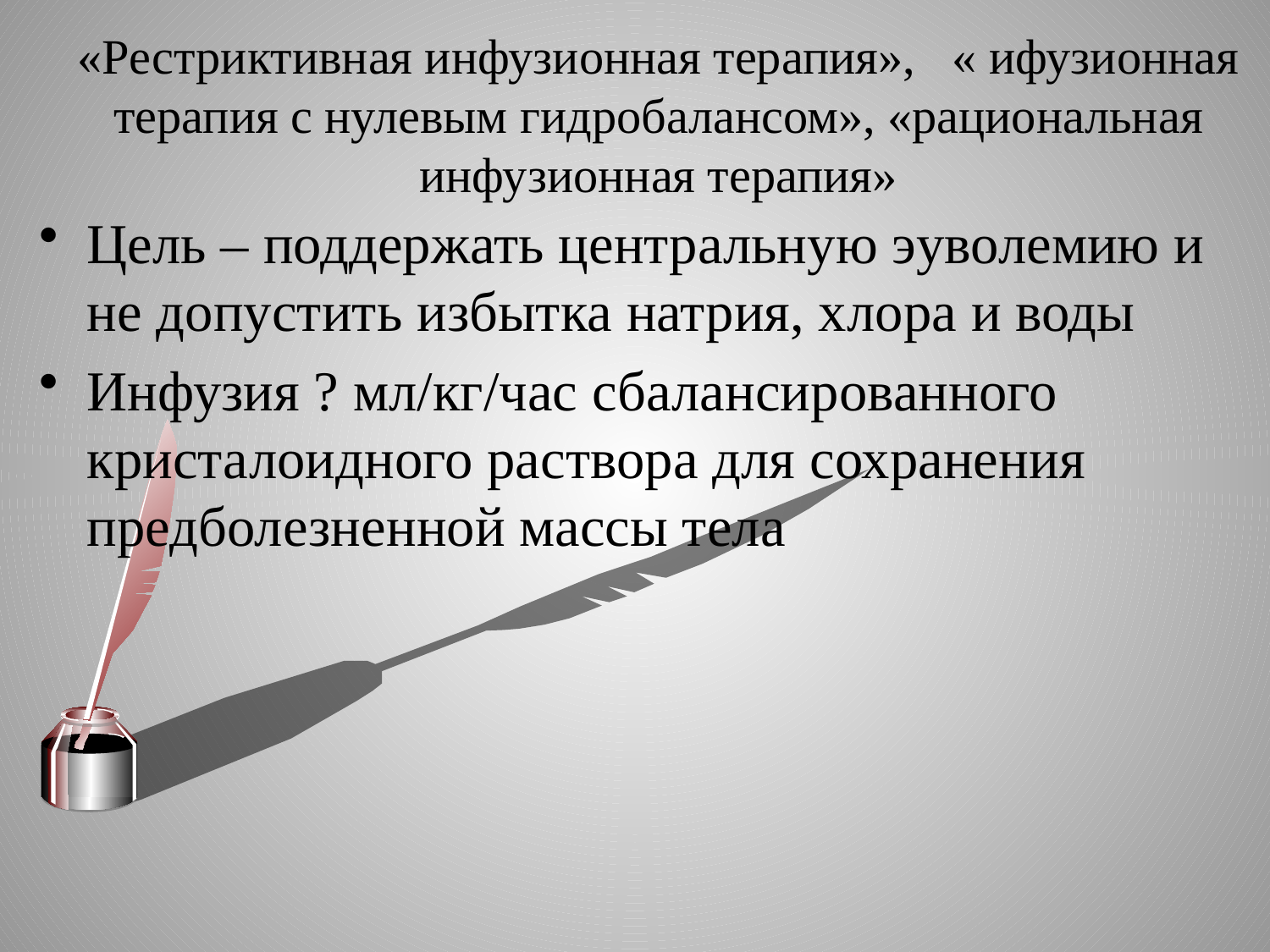

# «Рестриктивная инфузионная терапия»,   « ифузионная терапия с нулевым гидробалансом», «рациональная инфузионная терапия»
Цель – поддержать центральную эуволемию и не допустить избытка натрия, хлора и воды
Инфузия ? мл/кг/час сбалансированного кристалоидного раствора для сохранения предболезненной массы тела